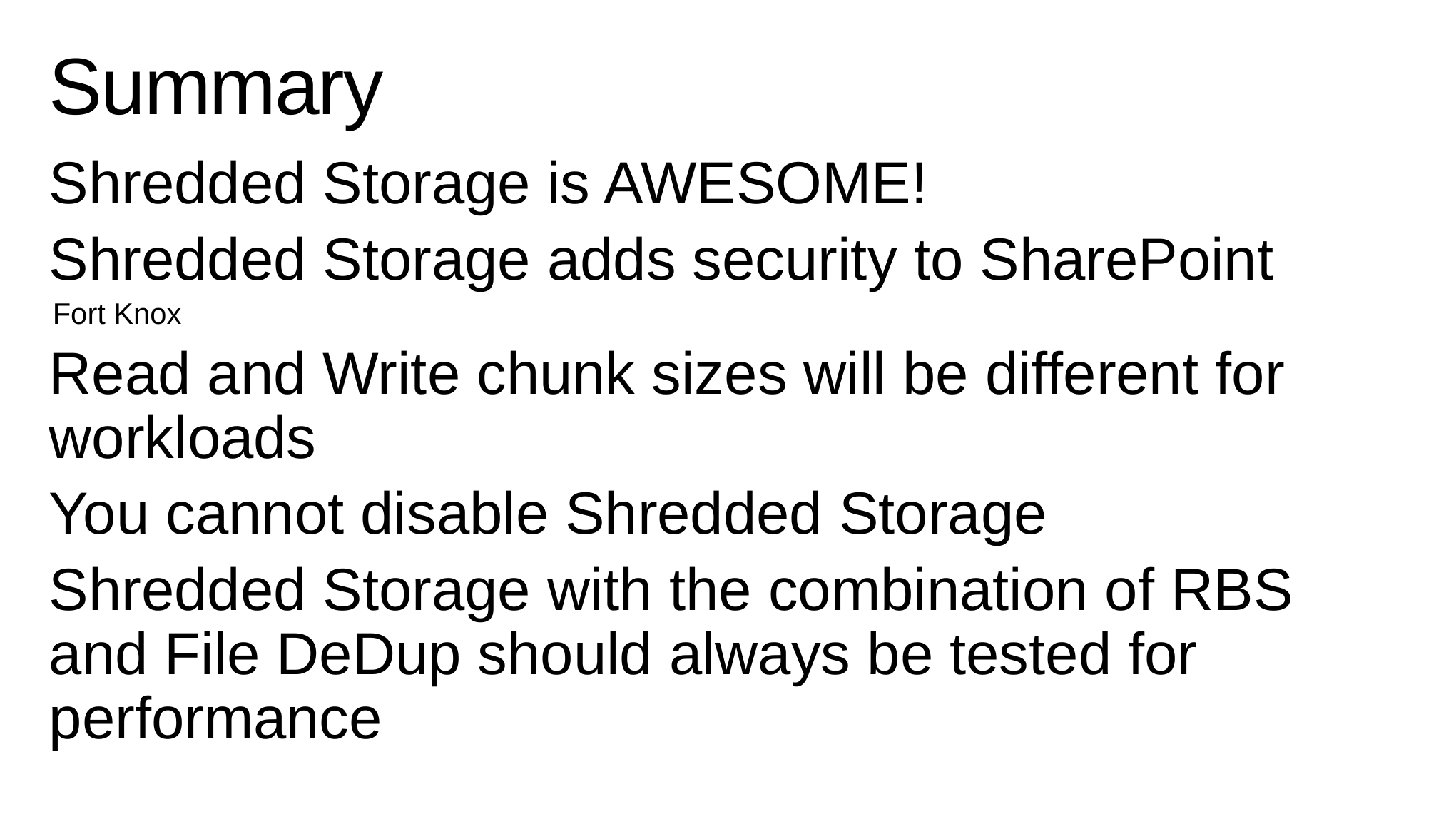

# Summary
Shredded Storage is AWESOME!
Shredded Storage adds security to SharePoint
Fort Knox
Read and Write chunk sizes will be different for workloads
You cannot disable Shredded Storage
Shredded Storage with the combination of RBS and File DeDup should always be tested for performance